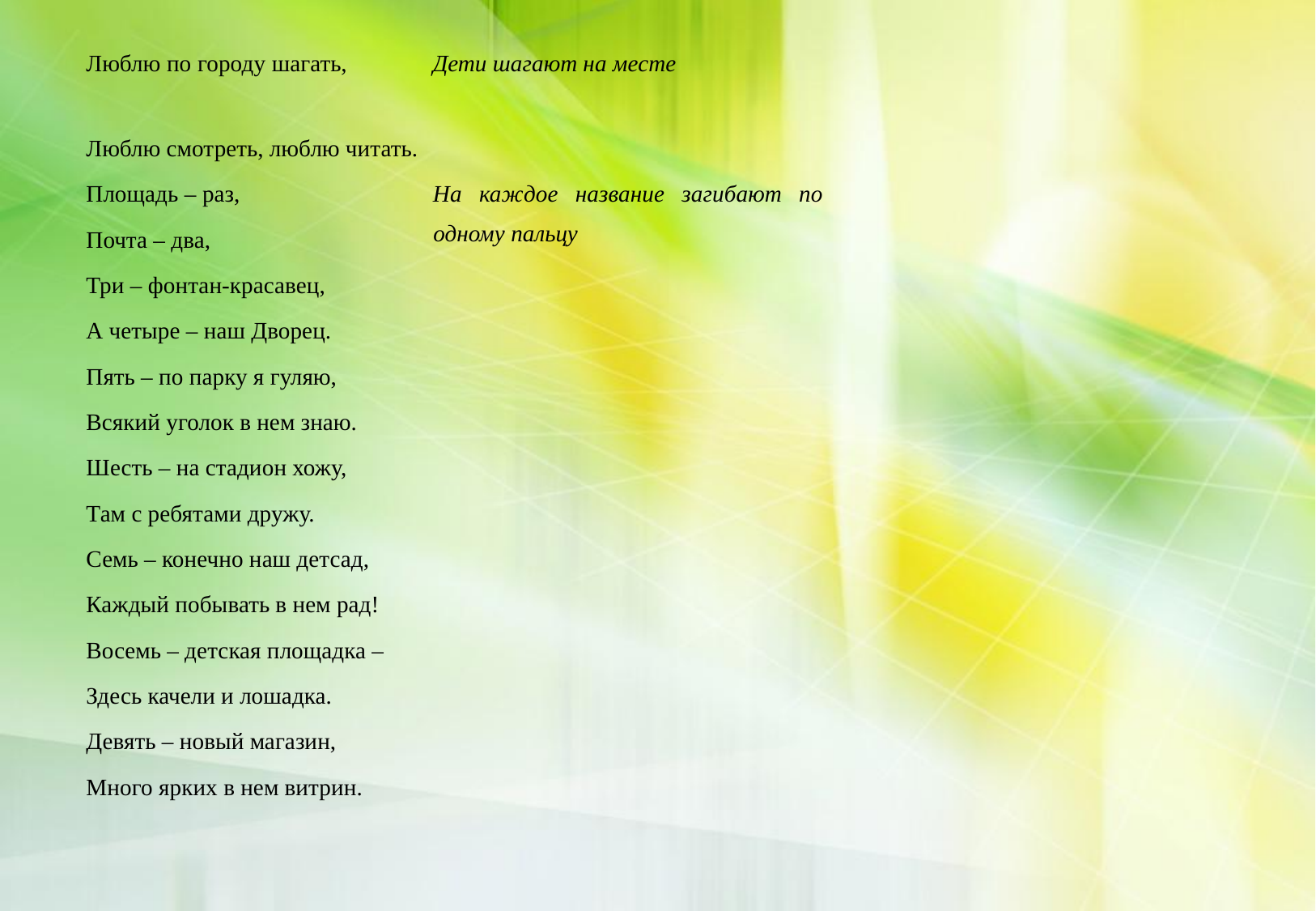

| Люблю по городу шагать, | Дети шагают на месте |
| --- | --- |
| Люблю смотреть, люблю читать. |  |
| Площадь – раз, | На каждое название загибают по одному пальцу |
| Почта – два, |  |
| Три – фонтан-красавец, |  |
| А четыре – наш Дворец. |  |
| Пять – по парку я гуляю, |  |
| Всякий уголок в нем знаю. |  |
| Шесть – на стадион хожу, |  |
| Там с ребятами дружу. |  |
| Семь – конечно наш детсад, |  |
| Каждый побывать в нем рад! |  |
| Восемь – детская площадка – |  |
| Здесь качели и лошадка. |  |
| Девять – новый магазин, |  |
| Много ярких в нем витрин. |  |